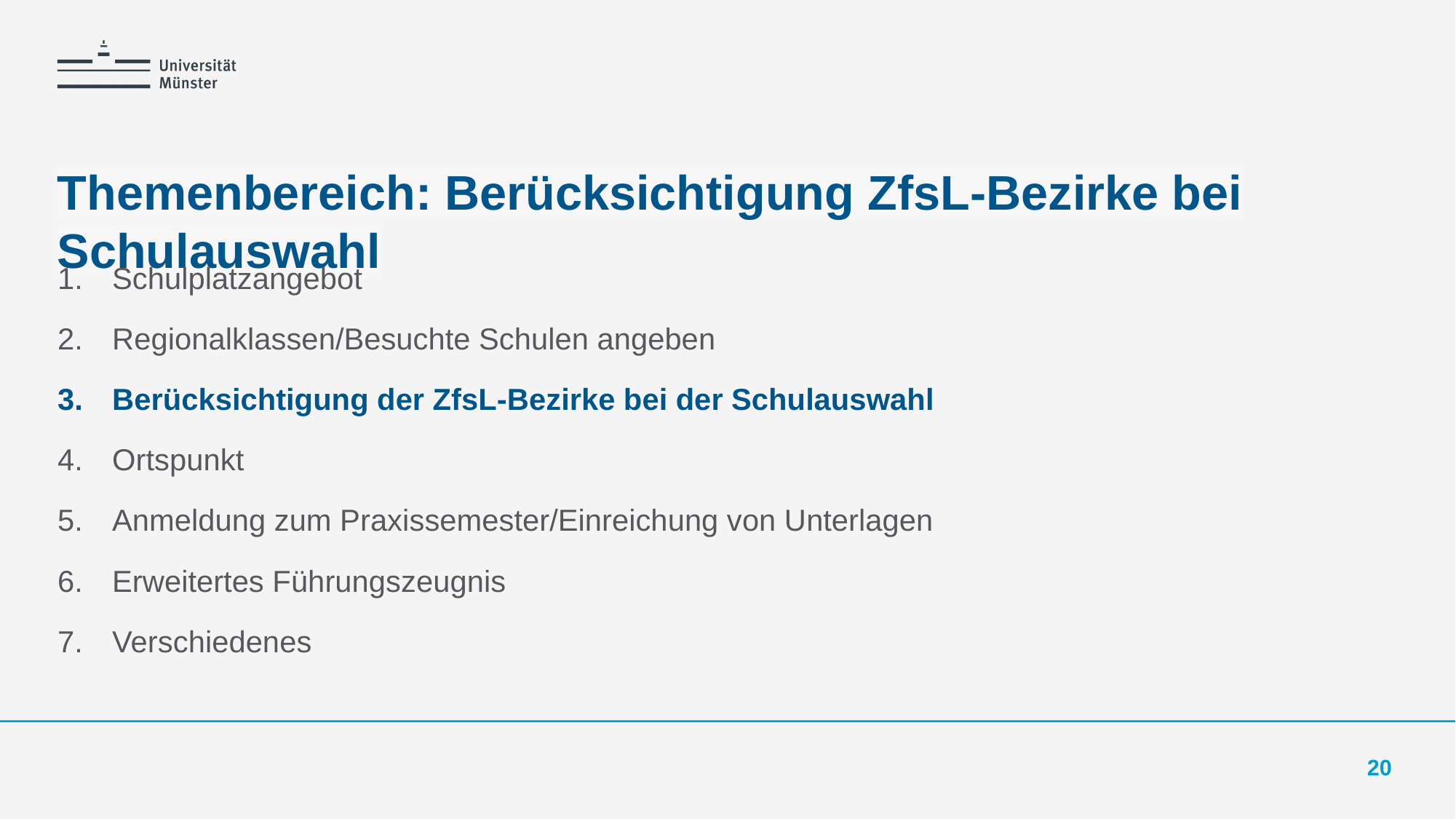

# Themenbereich: Berücksichtigung ZfsL-Bezirke bei Schulauswahl
Schulplatzangebot
Regionalklassen/Besuchte Schulen angeben
Berücksichtigung der ZfsL-Bezirke bei der Schulauswahl
Ortspunkt
Anmeldung zum Praxissemester/Einreichung von Unterlagen
Erweitertes Führungszeugnis
Verschiedenes

20